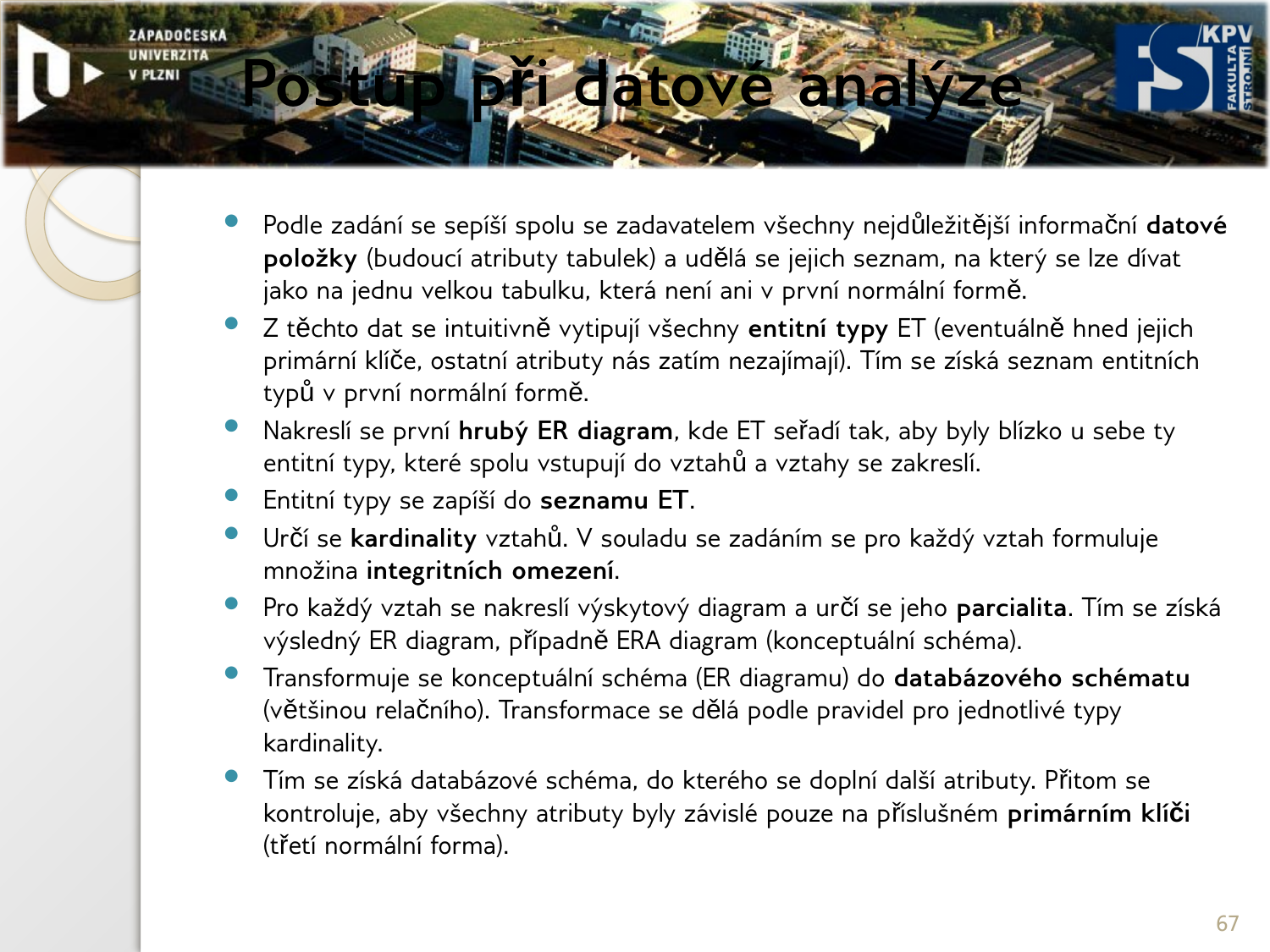

# Postup při datové analýze
Podle zadání se sepíší spolu se zadavatelem všechny nejdůležitější informační datové položky (budoucí atributy tabulek) a udělá se jejich seznam, na který se lze dívat jako na jednu velkou tabulku, která není ani v první normální formě.
Z těchto dat se intuitivně vytipují všechny entitní typy ET (eventuálně hned jejich primární klíče, ostatní atributy nás zatím nezajímají). Tím se získá seznam entitních typů v první normální formě.
Nakreslí se první hrubý ER diagram, kde ET seřadí tak, aby byly blízko u sebe ty entitní typy, které spolu vstupují do vztahů a vztahy se zakreslí.
Entitní typy se zapíší do seznamu ET.
Určí se kardinality vztahů. V souladu se zadáním se pro každý vztah formuluje množina integritních omezení.
Pro každý vztah se nakreslí výskytový diagram a určí se jeho parcialita. Tím se získá výsledný ER diagram, případně ERA diagram (konceptuální schéma).
Transformuje se konceptuální schéma (ER diagramu) do databázového schématu (většinou relačního). Transformace se dělá podle pravidel pro jednotlivé typy kardinality.
Tím se získá databázové schéma, do kterého se doplní další atributy. Přitom se kontroluje, aby všechny atributy byly závislé pouze na příslušném primárním klíči (třetí normální forma).
67